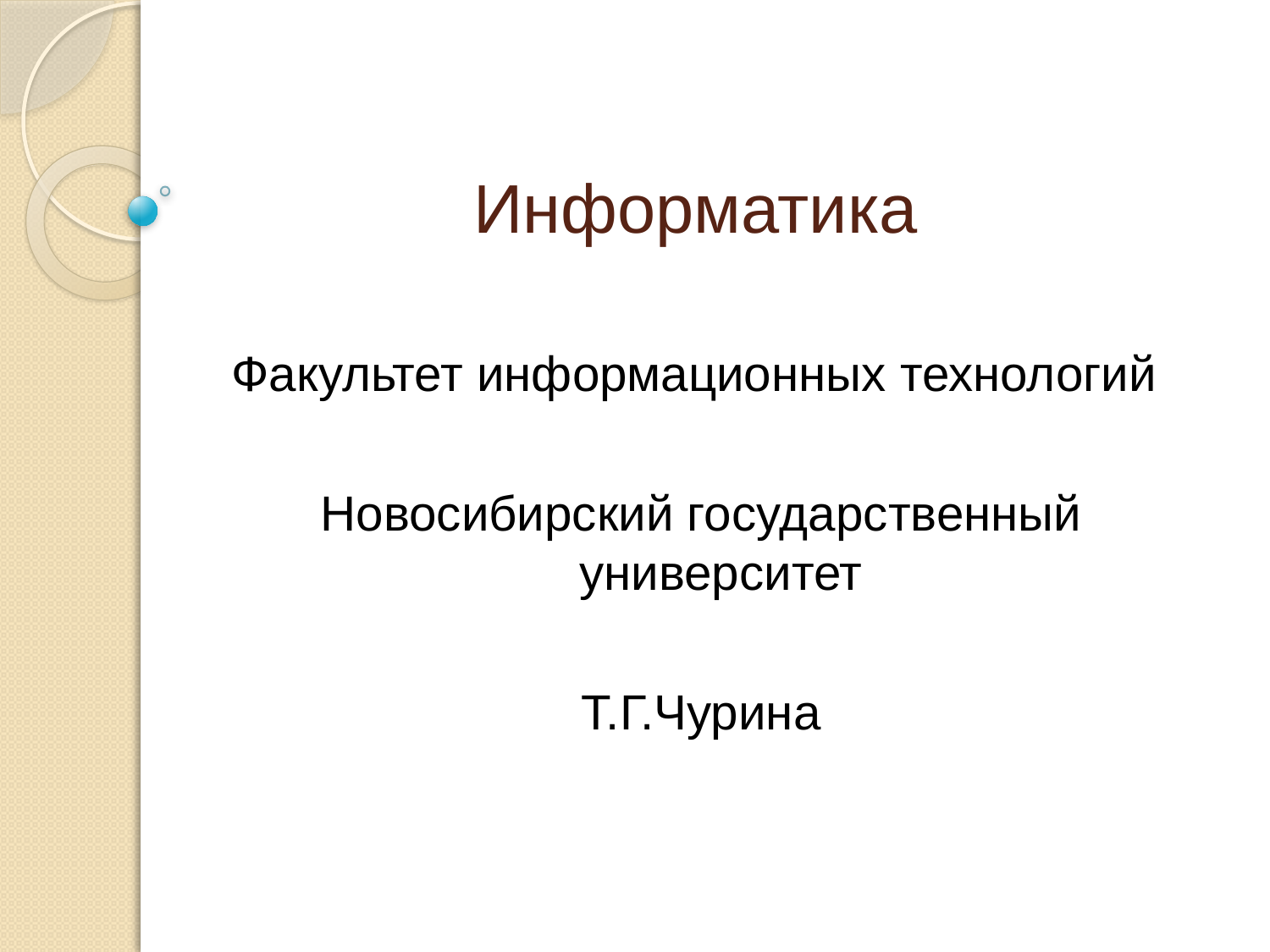

Информатика
Факультет информационных технологий

Новосибирский государственный университет

Т.Г.Чурина